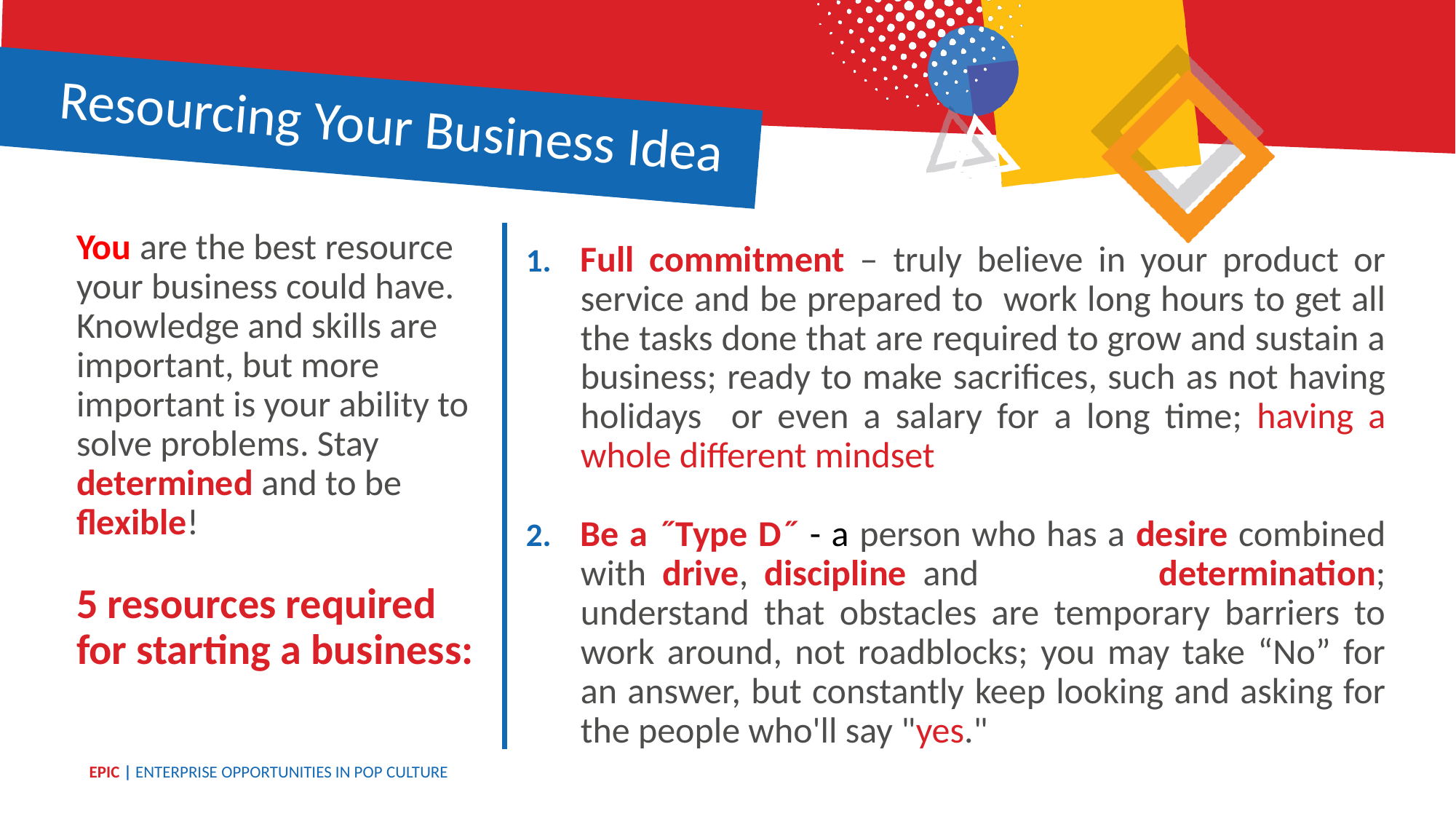

Resourcing Your Business Idea
You are the best resource your business could have. Knowledge and skills are important, but more important is your ability to solve problems. Stay determined and to be flexible!

5 resources required for starting a business:

Full commitment – truly believe in your product or service and be prepared to  work long hours to get all the tasks done that are required to grow and sustain a business; ready to make sacrifices, such as not having holidays  or even a salary for a long time; having a whole different mindset

Be a ˝Type D˝ - a person who has a desire combined with drive, discipline and 		determination; understand that obstacles are temporary barriers to work around, not roadblocks; you may take “No” for an answer, but constantly keep looking and asking for the people who'll say "yes."